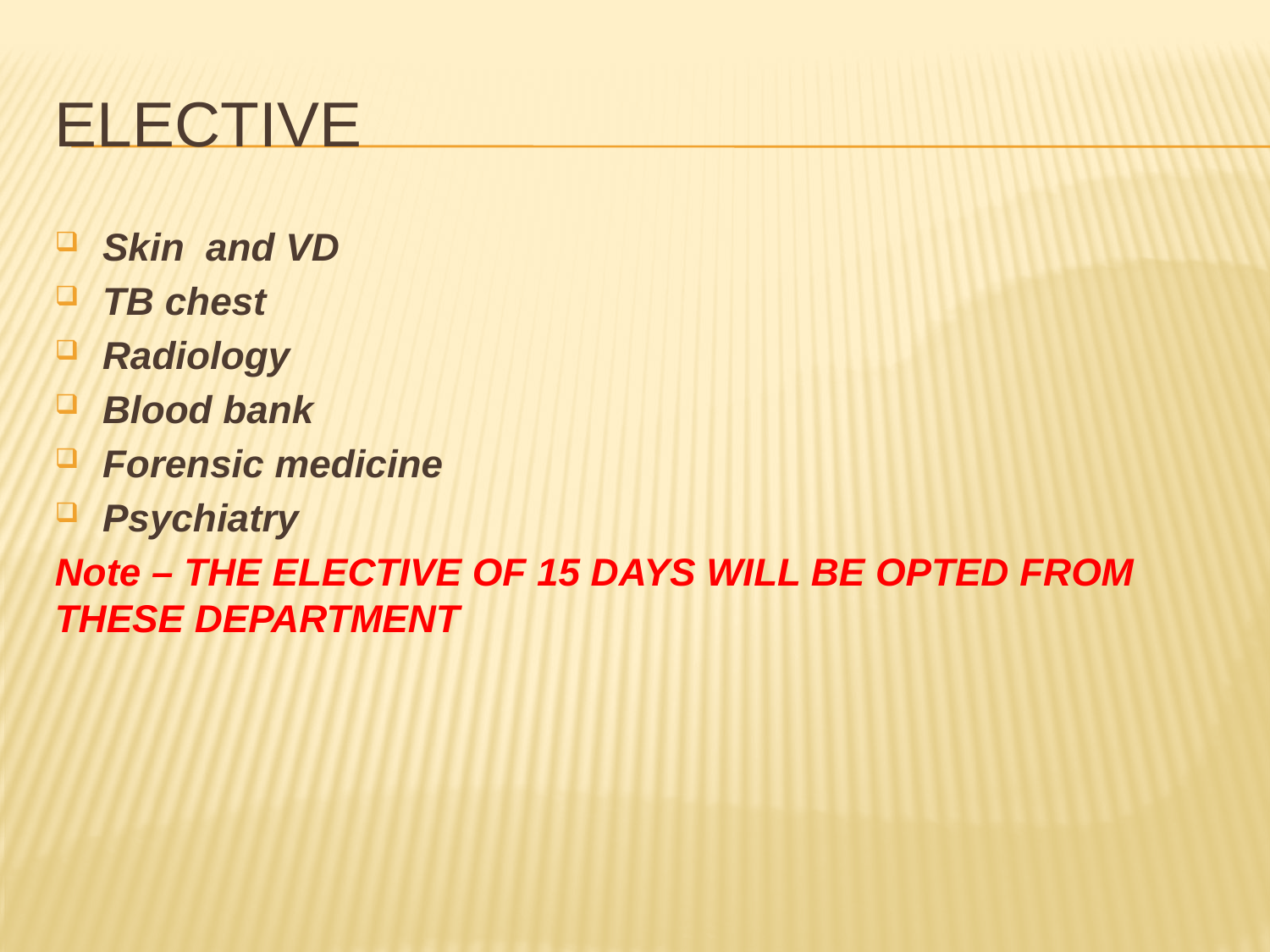

# elective
Skin  and VD
TB chest
Radiology
Blood bank
Forensic medicine
Psychiatry
Note – THE ELECTIVE OF 15 DAYS WILL BE OPTED FROM THESE DEPARTMENT